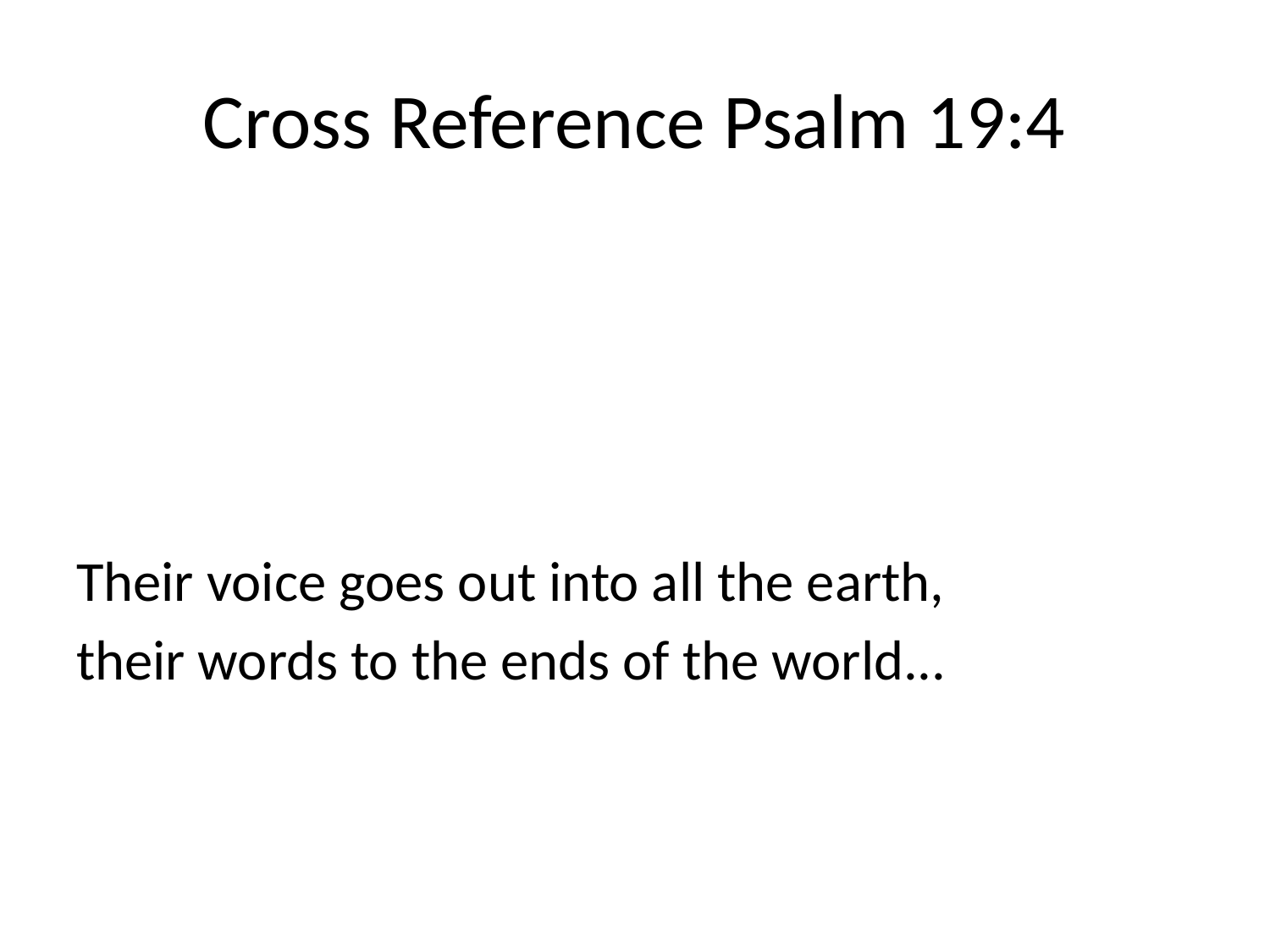

# Cross Reference Psalm 19:4

Their voice goes out into all the earth,
their words to the ends of the world...